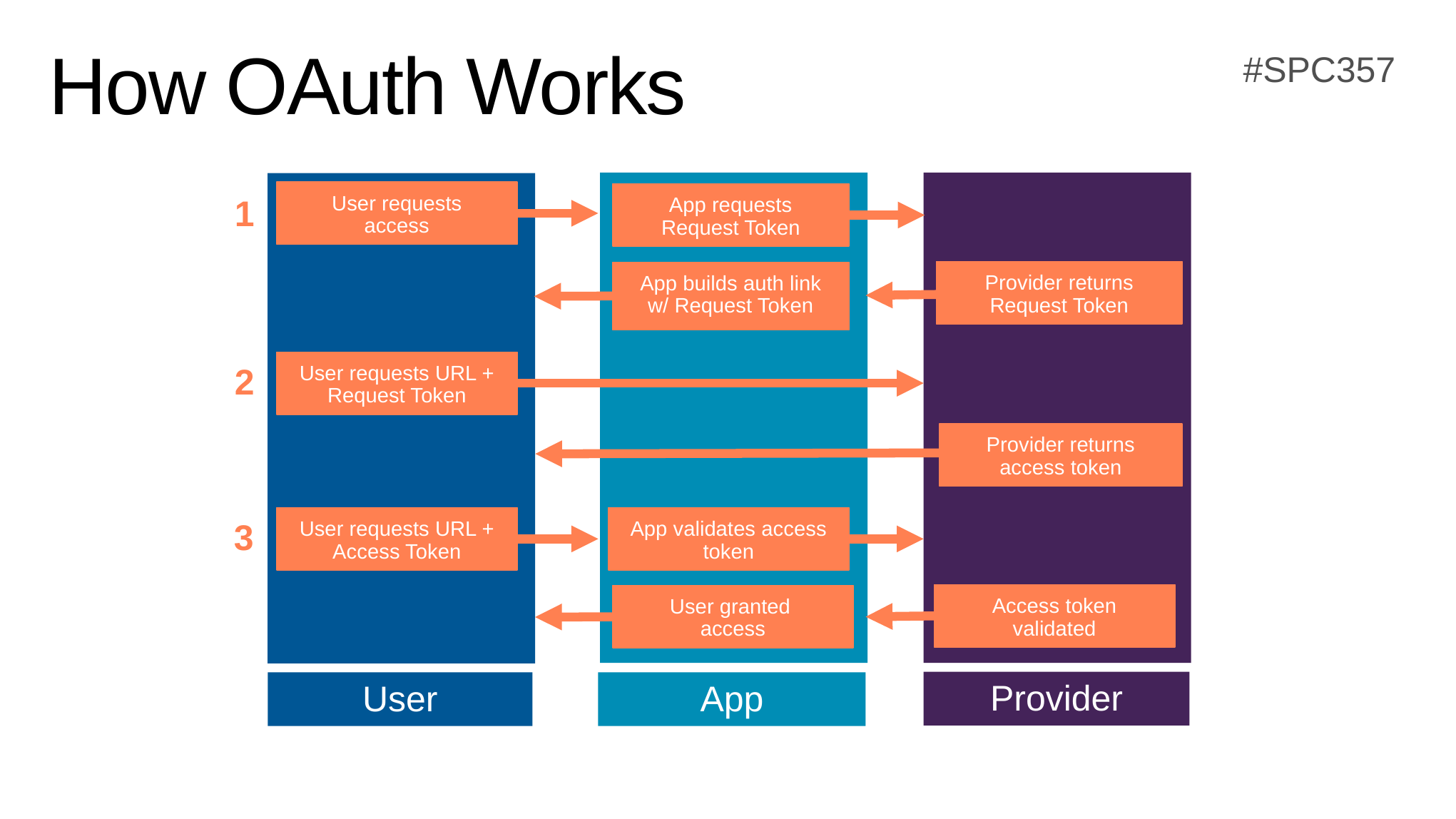

# How OAuth Works
#SPC357

1
User requests access
App requests Request Token
Provider returns Request Token
App builds auth link w/ Request Token
2
User requests URL + Request Token
Provider returns access token
3
User requests URL + Access Token
App validates access token
Access token validated
User granted
access
Provider
User
App